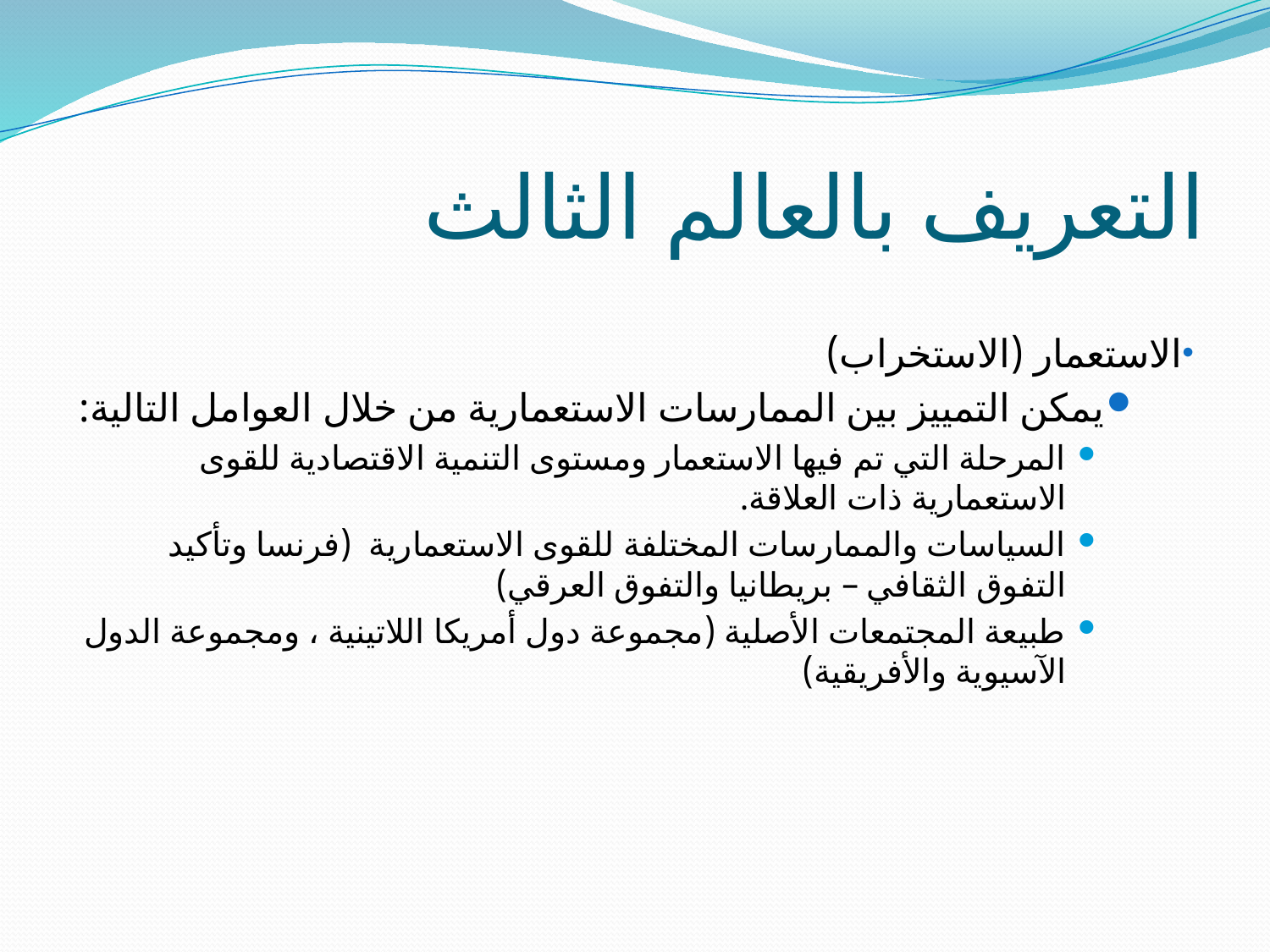

# التعريف بالعالم الثالث

الاستعمار (الاستخراب)
يمكن التمييز بين الممارسات الاستعمارية من خلال العوامل التالية:
المرحلة التي تم فيها الاستعمار ومستوى التنمية الاقتصادية للقوى الاستعمارية ذات العلاقة.
السياسات والممارسات المختلفة للقوى الاستعمارية  (فرنسا وتأكيد التفوق الثقافي – بريطانيا والتفوق العرقي)
طبيعة المجتمعات الأصلية (مجموعة دول أمريكا اللاتينية ، ومجموعة الدول الآسيوية والأفريقية)